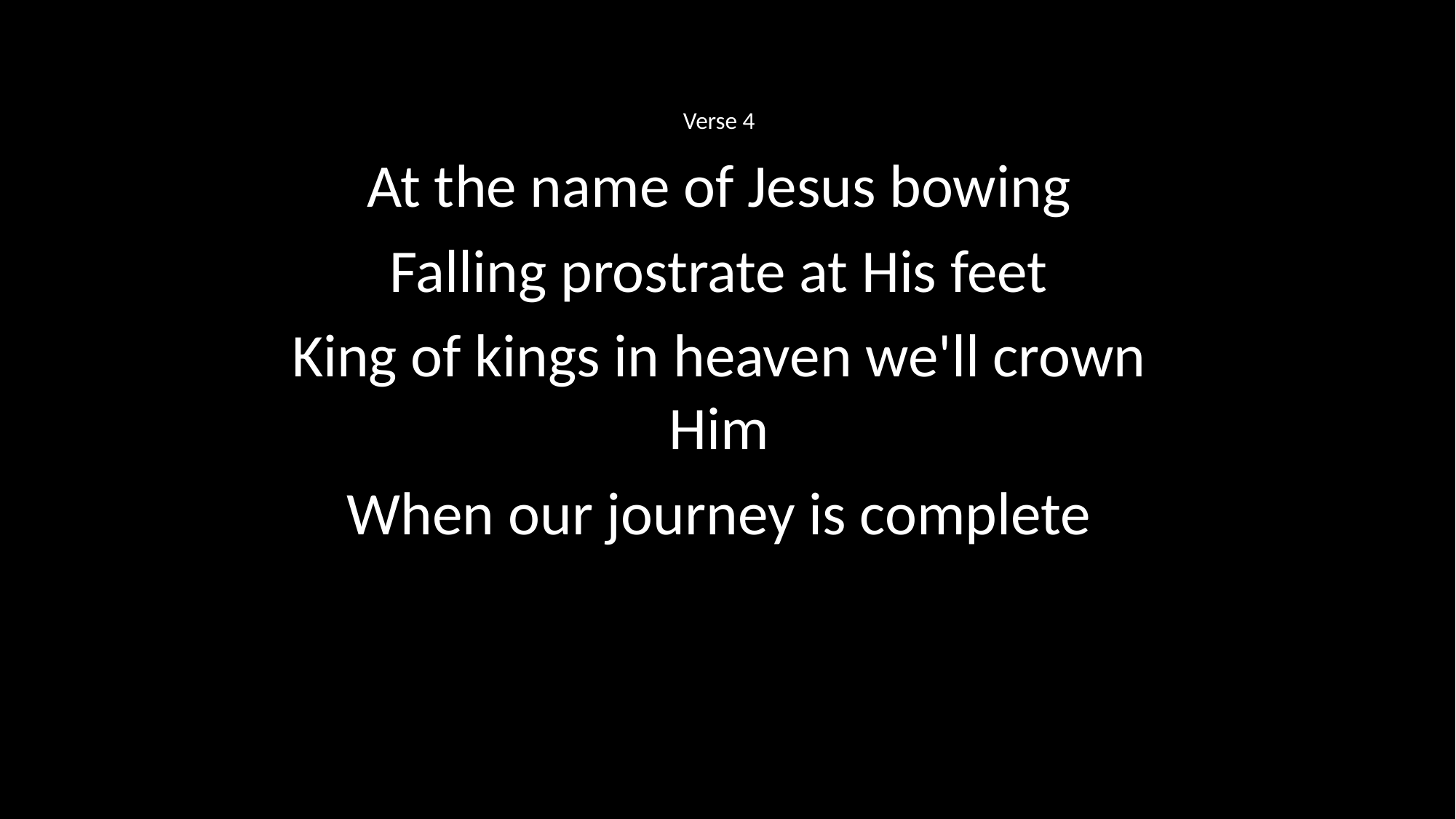

Verse 4
At the name of Jesus bowing
Falling prostrate at His feet
King of kings in heaven we'll crown Him
When our journey is complete